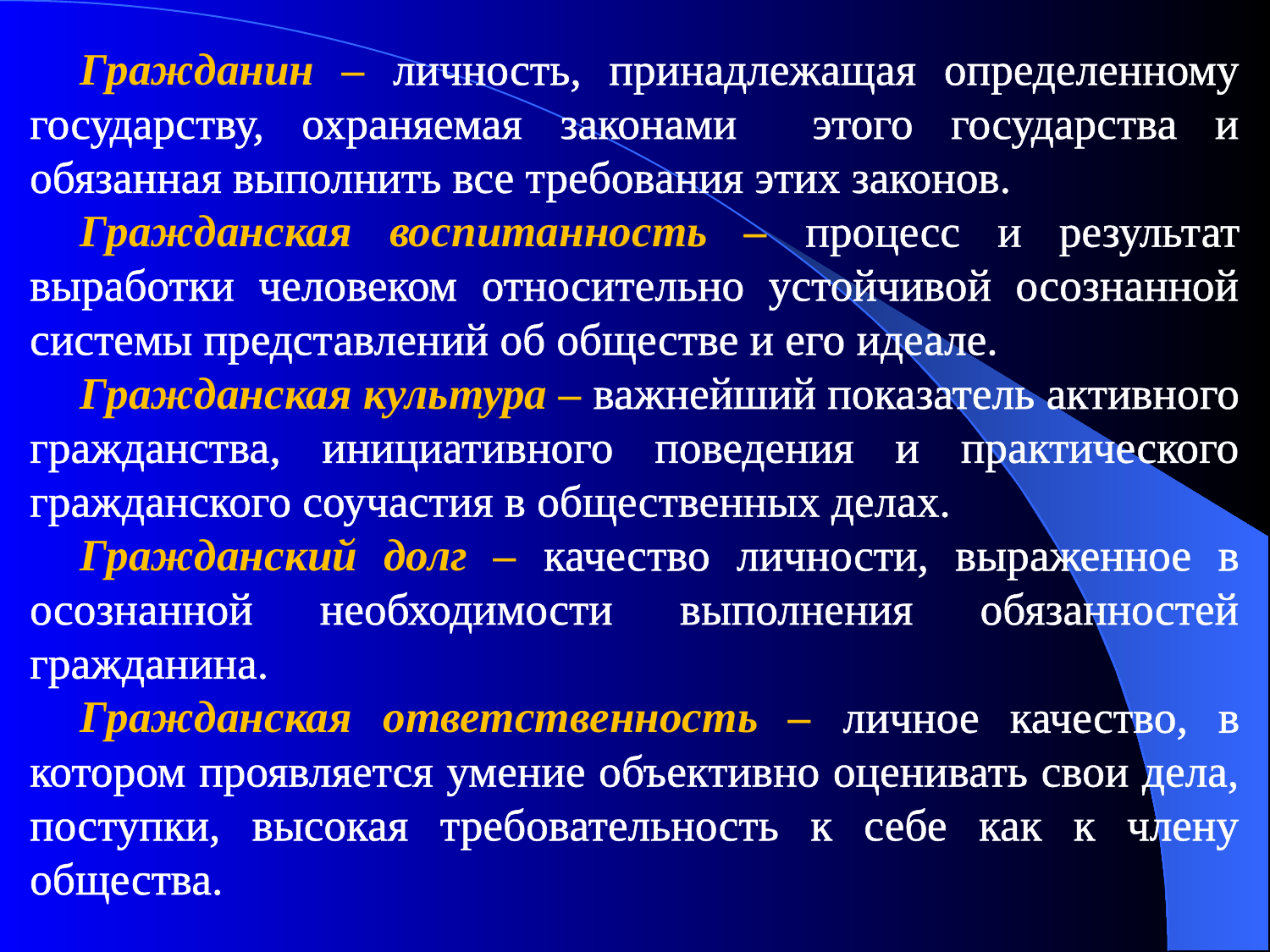

Гражданин – личность, принадлежащая определенному государству, охраняемая законами  этого государства и обязанная выполнить все требования этих законов.
Гражданская воспитанность – процесс и результат выработки человеком относительно устойчивой осознанной системы представлений об обществе и его идеале.
Гражданская культура – важнейший показатель активного гражданства, инициативного поведения и практического гражданского соучастия в общественных делах.
Гражданский долг – качество личности, выраженное в осознанной необходимости выполнения обязанностей гражданина.
Гражданская ответственность – личное качество, в котором проявляется умение объективно оценивать свои дела, поступки, высокая требовательность к себе как к члену общества.